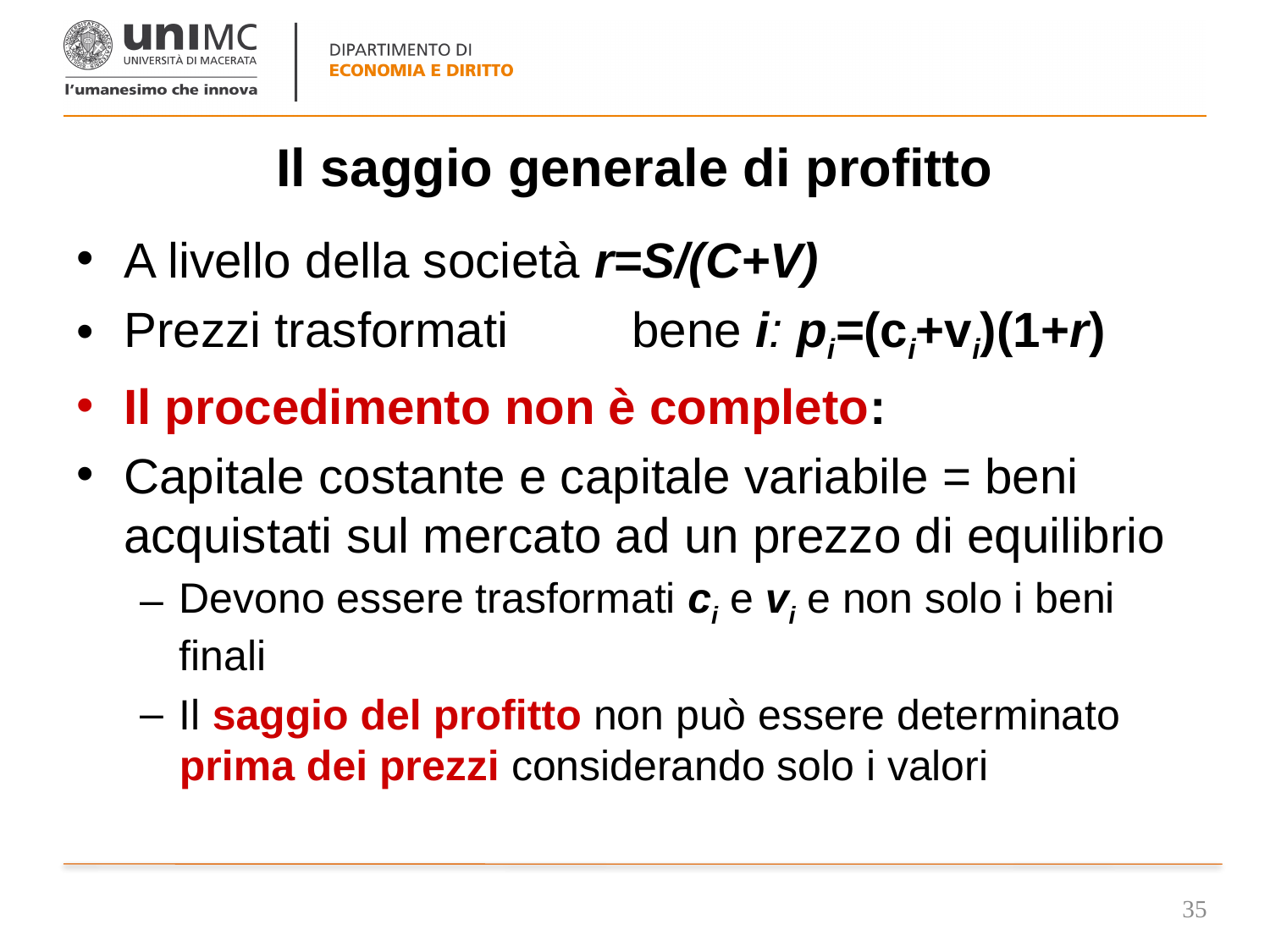

# Il saggio generale di profitto
A livello della società r=S/(C+V)
Prezzi trasformati	bene i: pi=(ci+vi)(1+r)
Il procedimento non è completo:
Capitale costante e capitale variabile = beni acquistati sul mercato ad un prezzo di equilibrio
Devono essere trasformati ci e vi e non solo i beni finali
Il saggio del profitto non può essere determinato prima dei prezzi considerando solo i valori
35